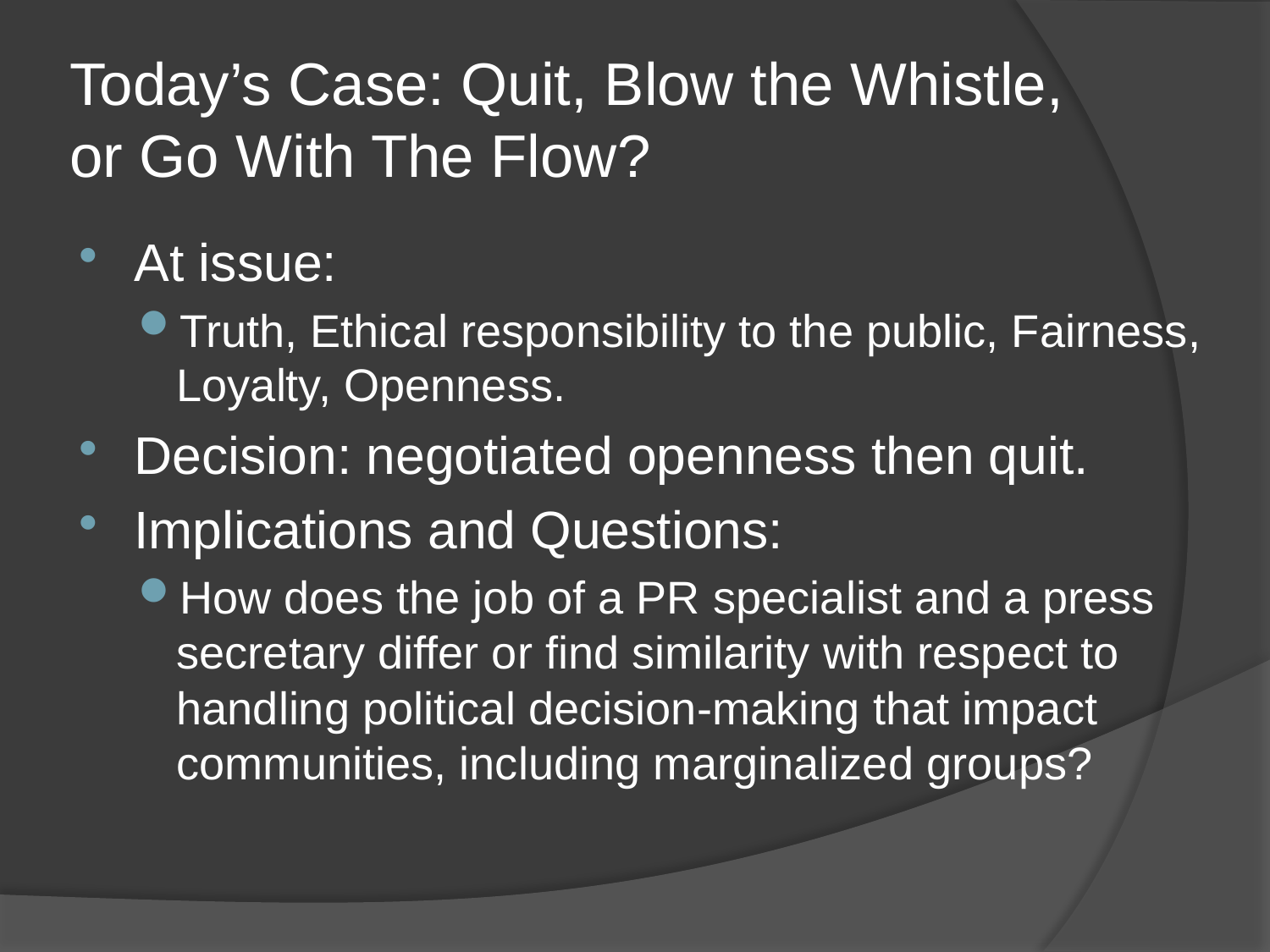

# Today’s Case: Quit, Blow the Whistle, or Go With The Flow?
At issue:
Truth, Ethical responsibility to the public, Fairness, Loyalty, Openness.
Decision: negotiated openness then quit.
Implications and Questions:
How does the job of a PR specialist and a press secretary differ or find similarity with respect to handling political decision-making that impact communities, including marginalized groups?